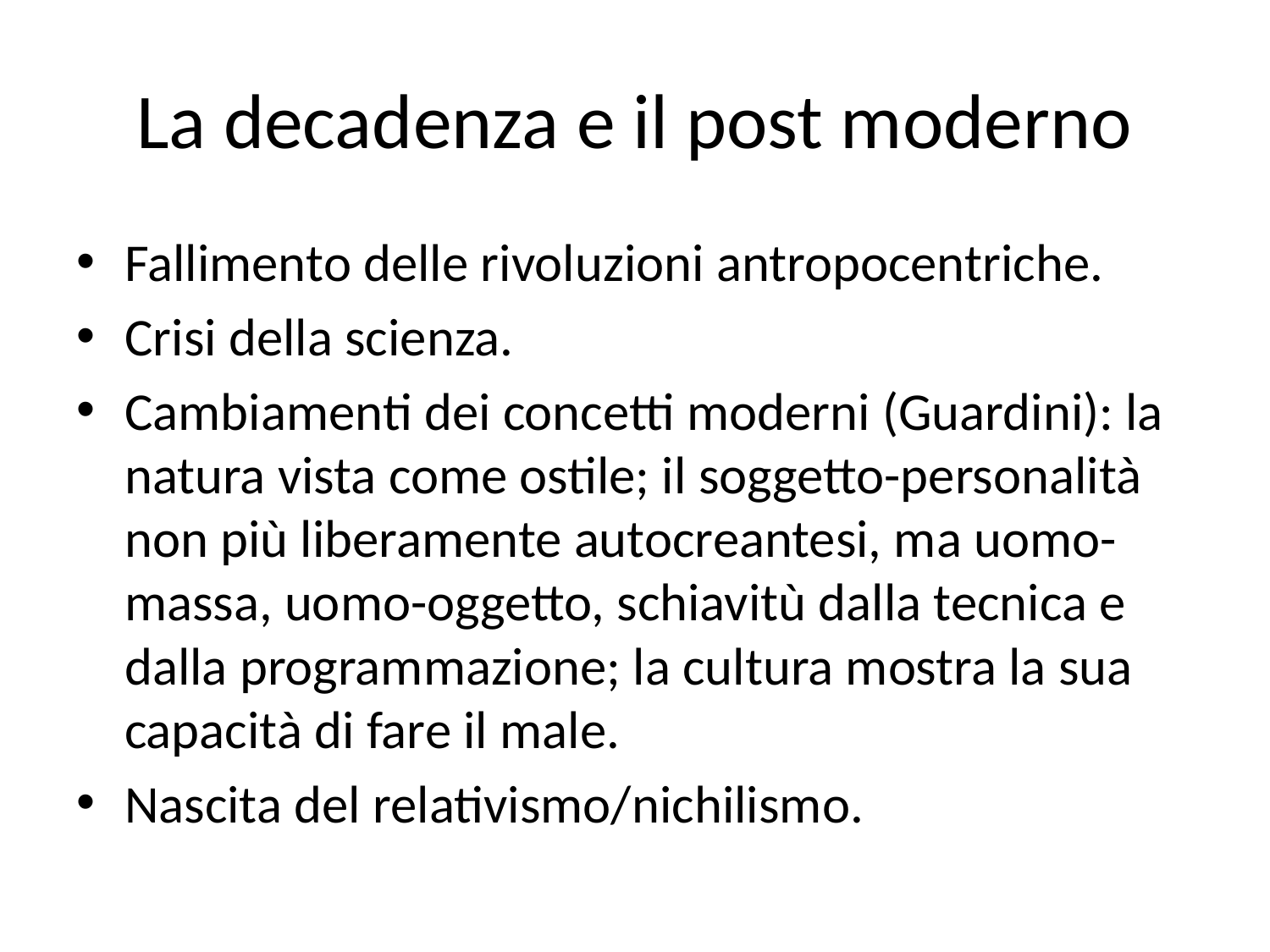

# La decadenza e il post moderno
Fallimento delle rivoluzioni antropocentriche.
Crisi della scienza.
Cambiamenti dei concetti moderni (Guardini): la natura vista come ostile; il soggetto-personalità non più liberamente autocreantesi, ma uomo-massa, uomo-oggetto, schiavitù dalla tecnica e dalla programmazione; la cultura mostra la sua capacità di fare il male.
Nascita del relativismo/nichilismo.